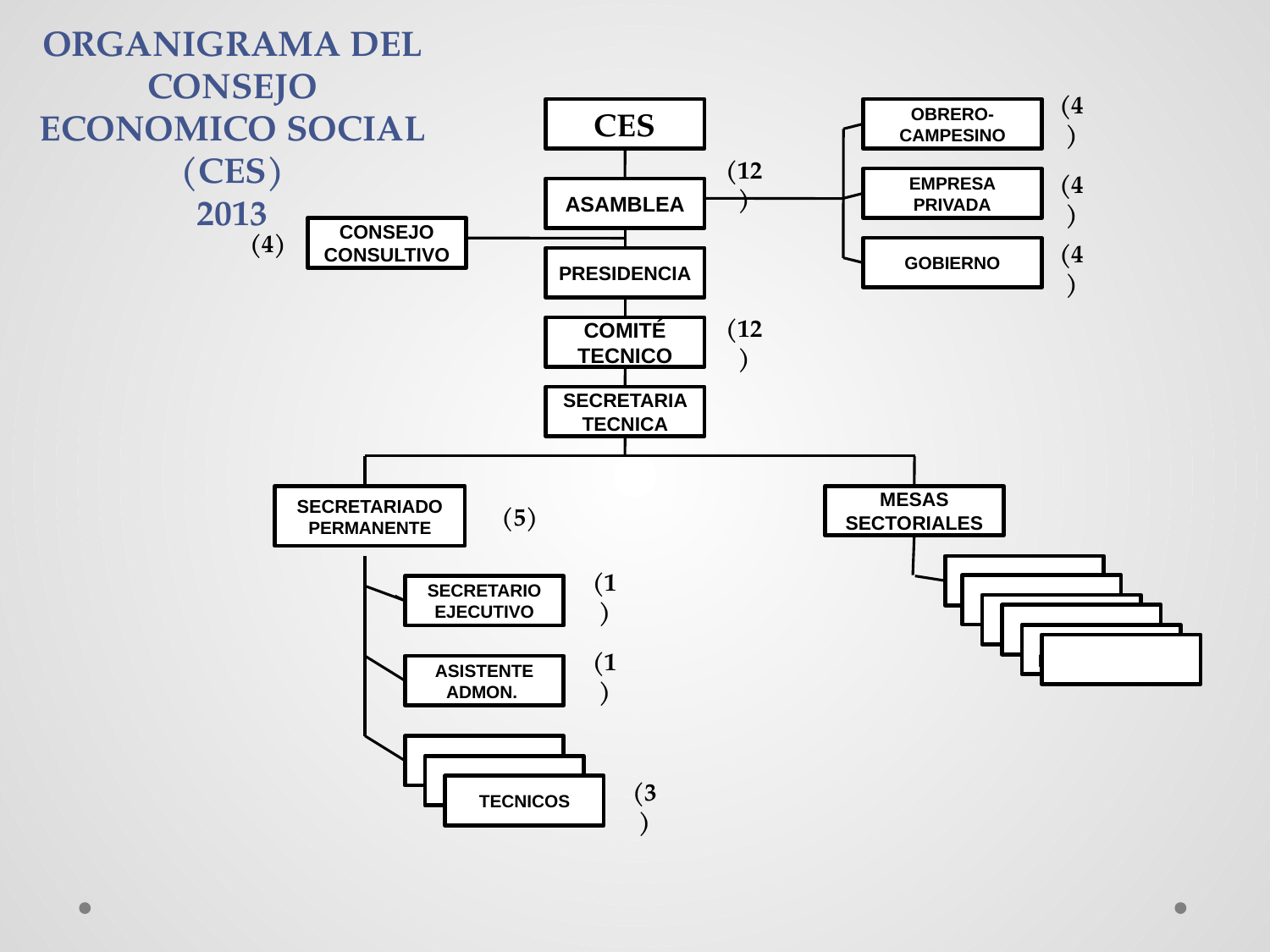

ORGANIGRAMA DEL CONSEJO ECONOMICO SOCIAL (CES)
2013
CES
OBRERO-
CAMPESINO
(4)
(12)
EMPRESA
PRIVADA
ASAMBLEA
(4)
(4)
CONSEJO
CONSULTIVO
GOBIERNO
PRESIDENCIA
(4)
COMITÉ
TECNICO
(12)
SECRETARIA TECNICA
SECRETARIADO
PERMANENTE
MESAS
SECTORIALES
(5)

AGRARIO
SECRETARIO
EJECUTIVO
(1)
SEGURIDAD
SOCIAL
SALARIOS
FORMACION
PROFESIONAL

ASISTENTE
ADMON.
(1)

TECNICOS
TECNICOS
(3)